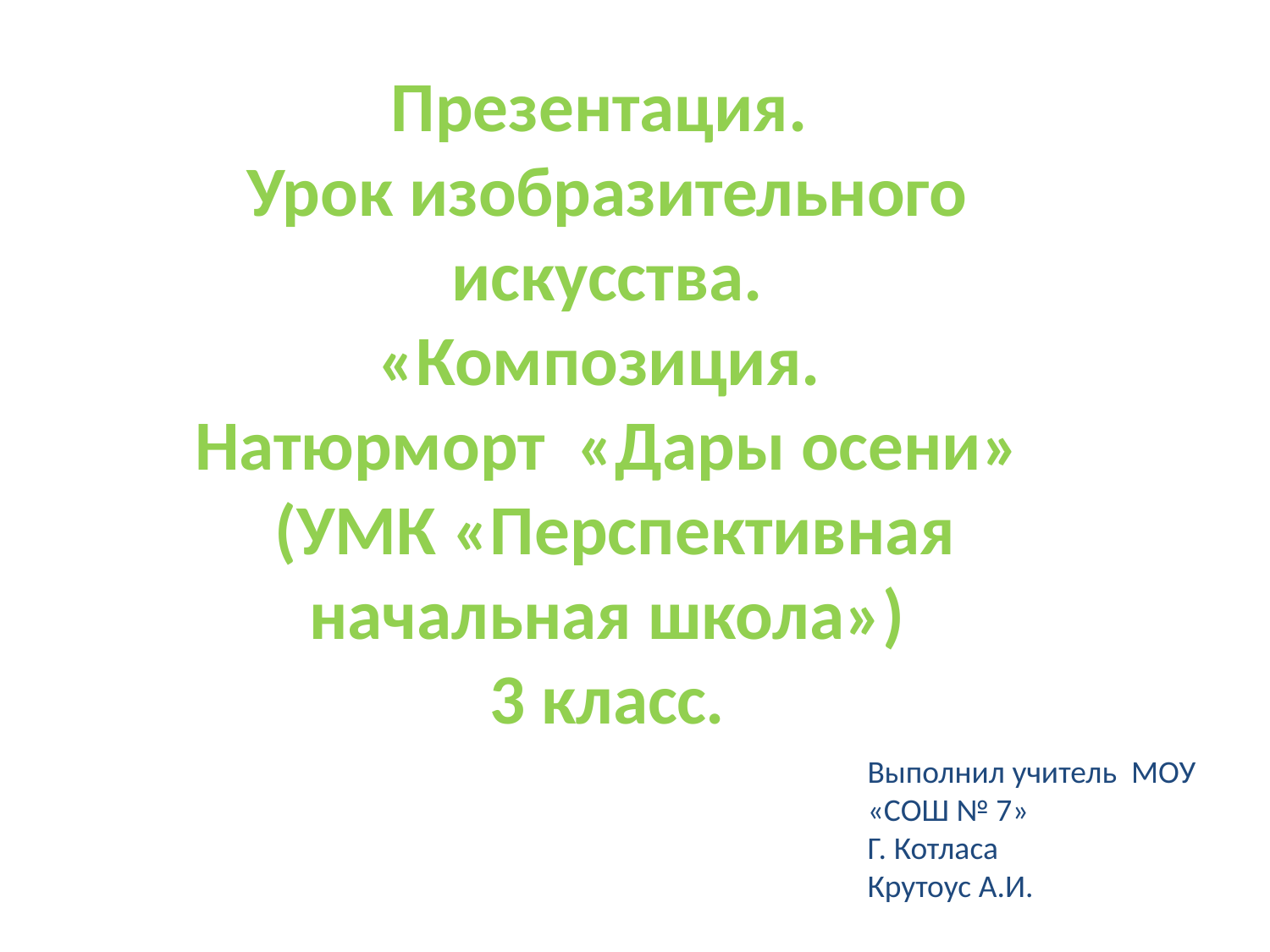

Презентация.
Урок изобразительного искусства.
«Композиция.
Натюрморт  «Дары осени»
 (УМК «Перспективная начальная школа»)
3 класс.
Выполнил учитель  МОУ «СОШ № 7»
Г. Котласа
Крутоус А.И.